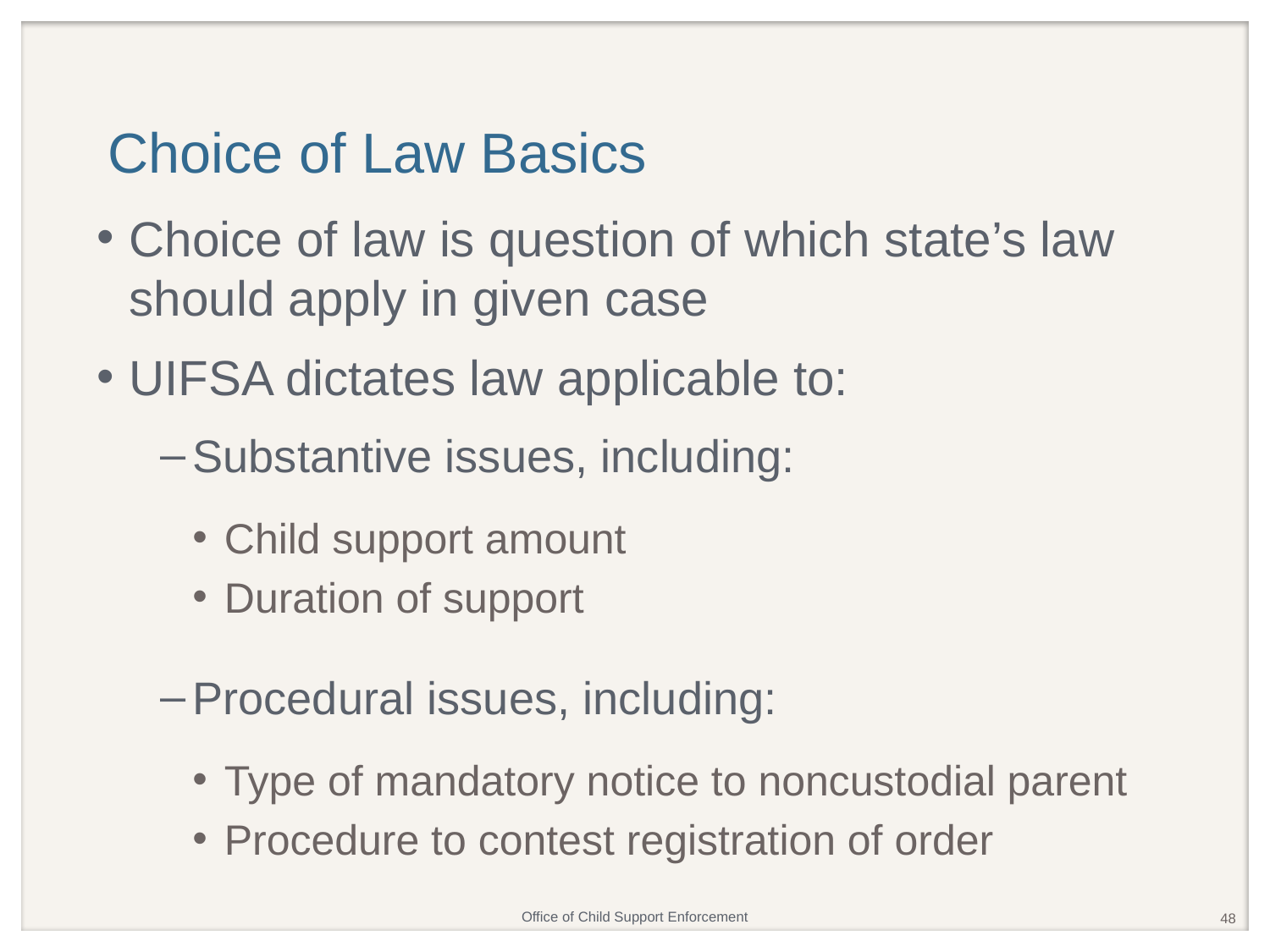

# Choice of Law Basics
Choice of law is question of which state’s law should apply in given case
UIFSA dictates law applicable to:
Substantive issues, including:
Child support amount
Duration of support

Procedural issues, including:
Type of mandatory notice to noncustodial parent
Procedure to contest registration of order
48